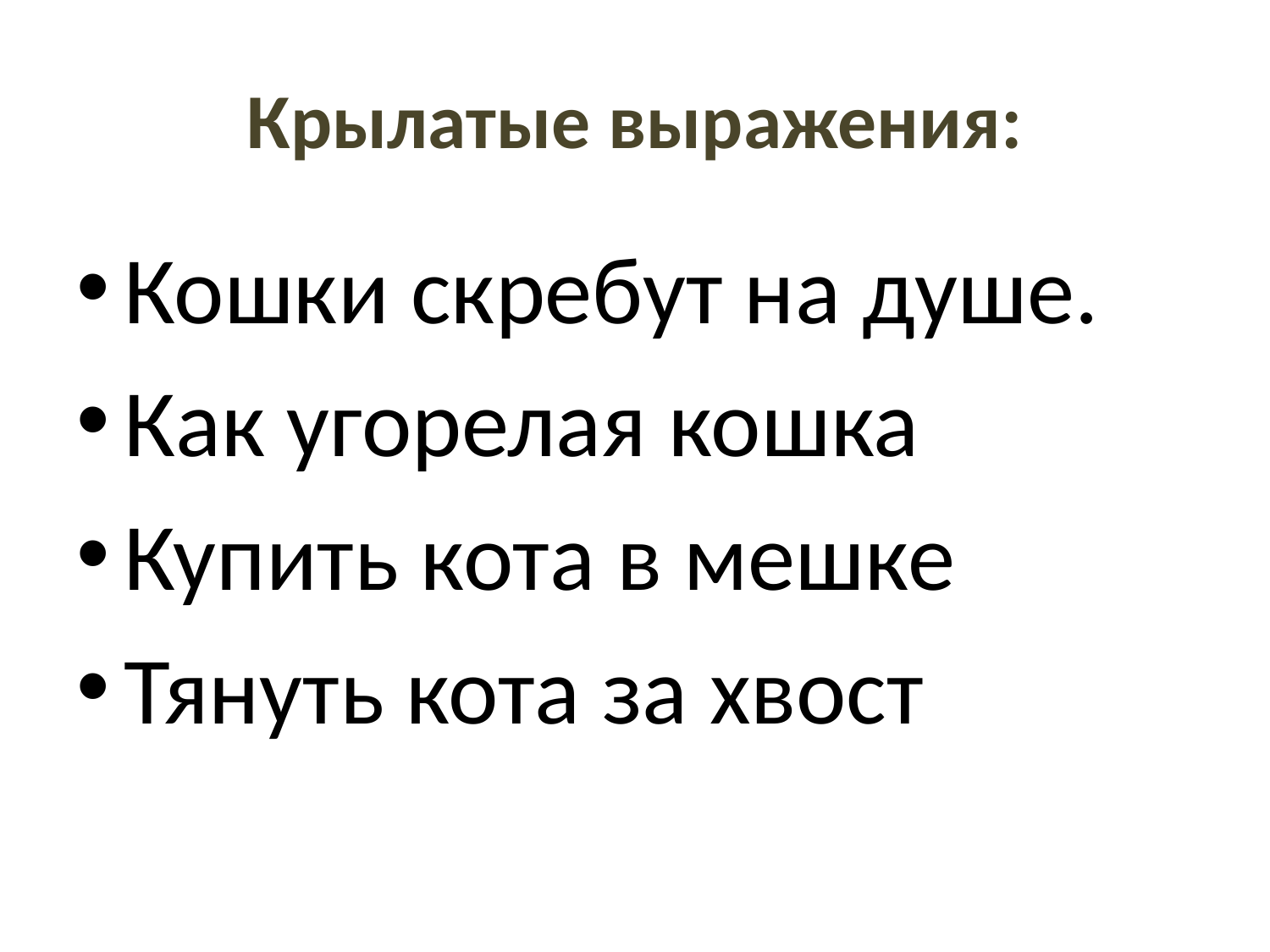

# Крылатые выражения:
Кошки скребут на душе.
Как угорелая кошка
Купить кота в мешке
Тянуть кота за хвост